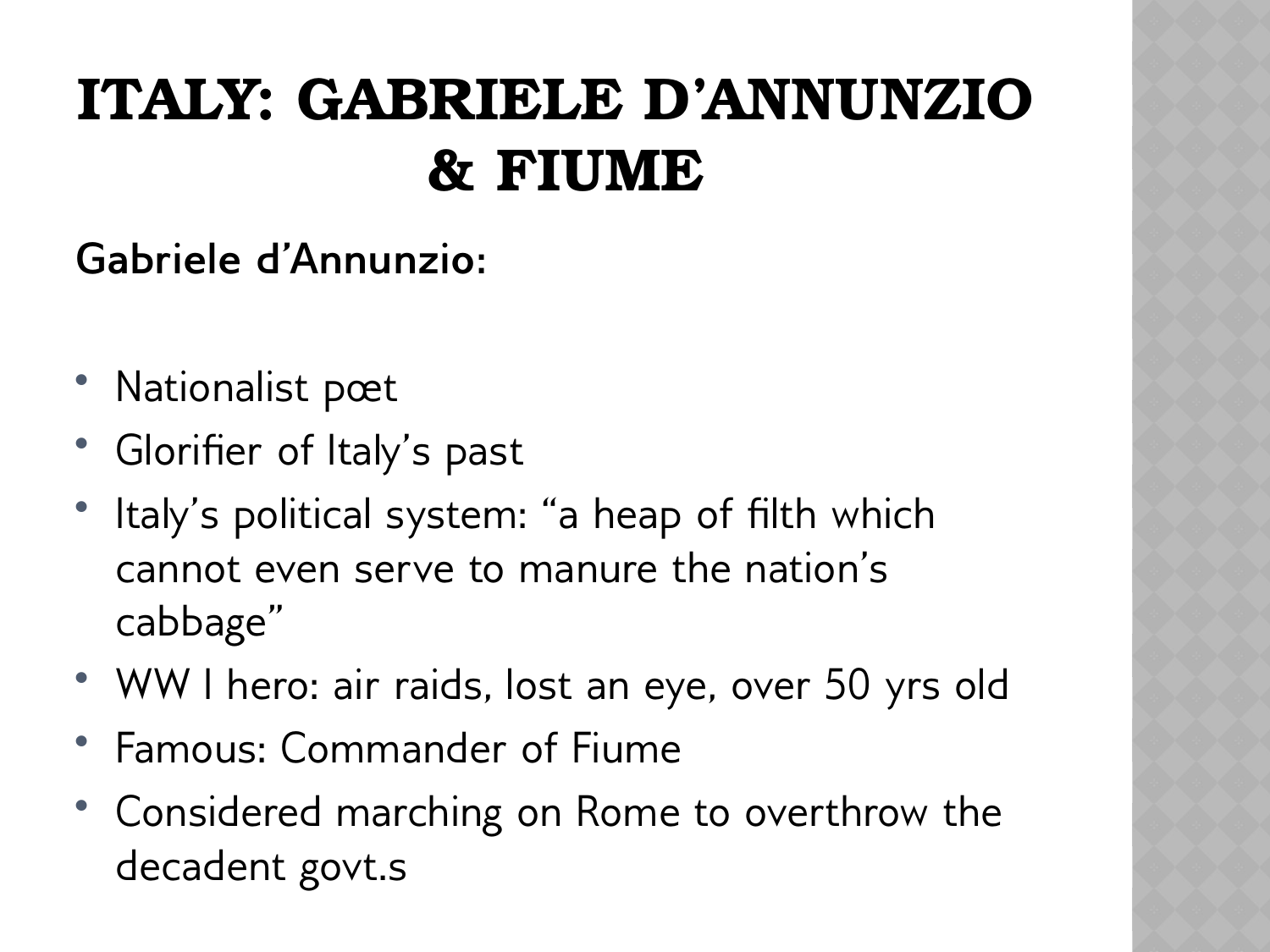

# Italy: gabriele d’annunzio & fiume
Gabriele d’Annunzio:

Nationalist poet
Glorifier of Italy’s past
Italy’s political system: “a heap of filth which cannot even serve to manure the nation’s cabbage”
WW I hero: air raids, lost an eye, over 50 yrs old
Famous: Commander of Fiume
Considered marching on Rome to overthrow the decadent govt.s